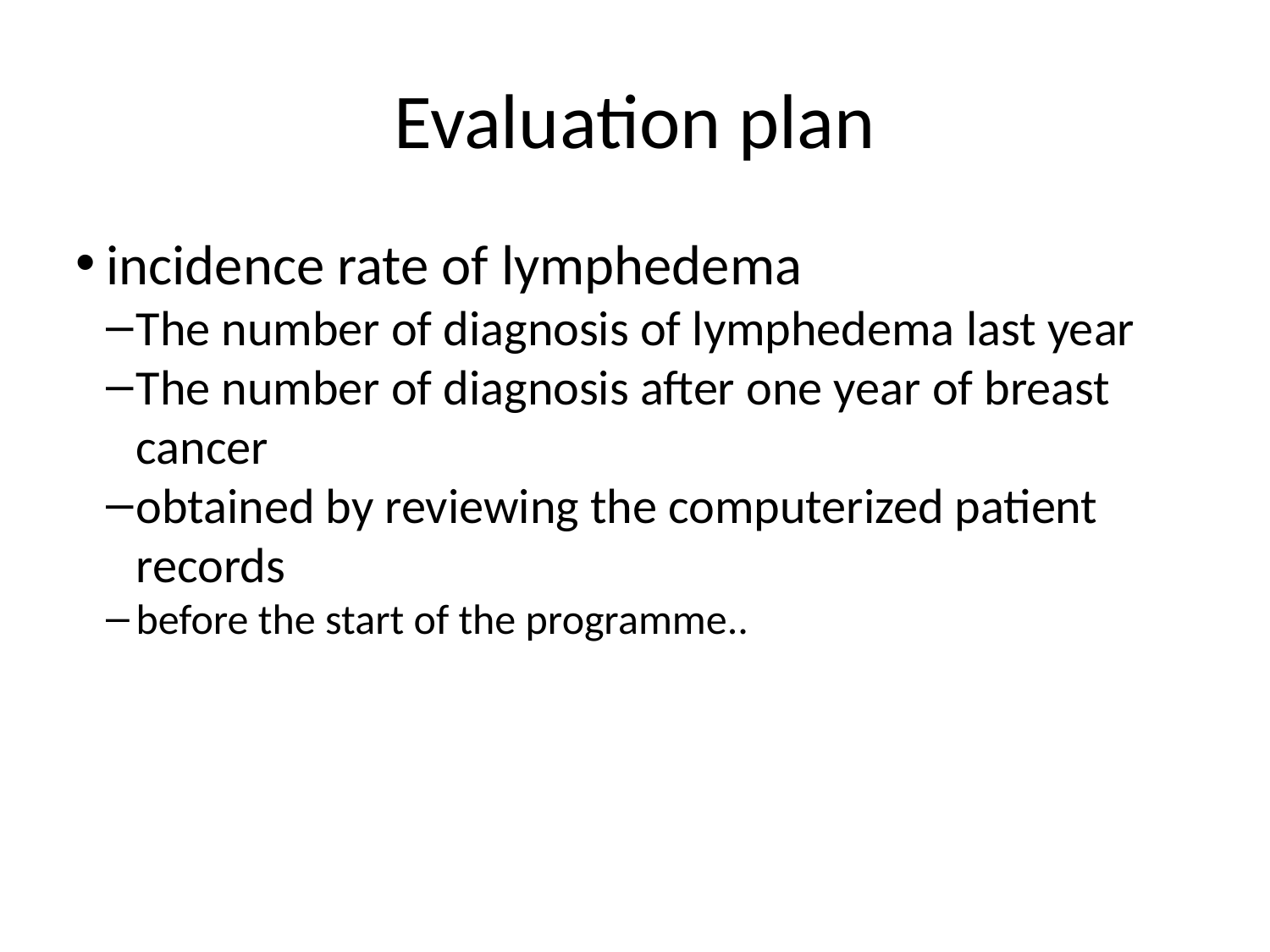

Evaluation plan
incidence rate of lymphedema
The number of diagnosis of lymphedema last year
The number of diagnosis after one year of breast cancer
obtained by reviewing the computerized patient records
before the start of the programme..